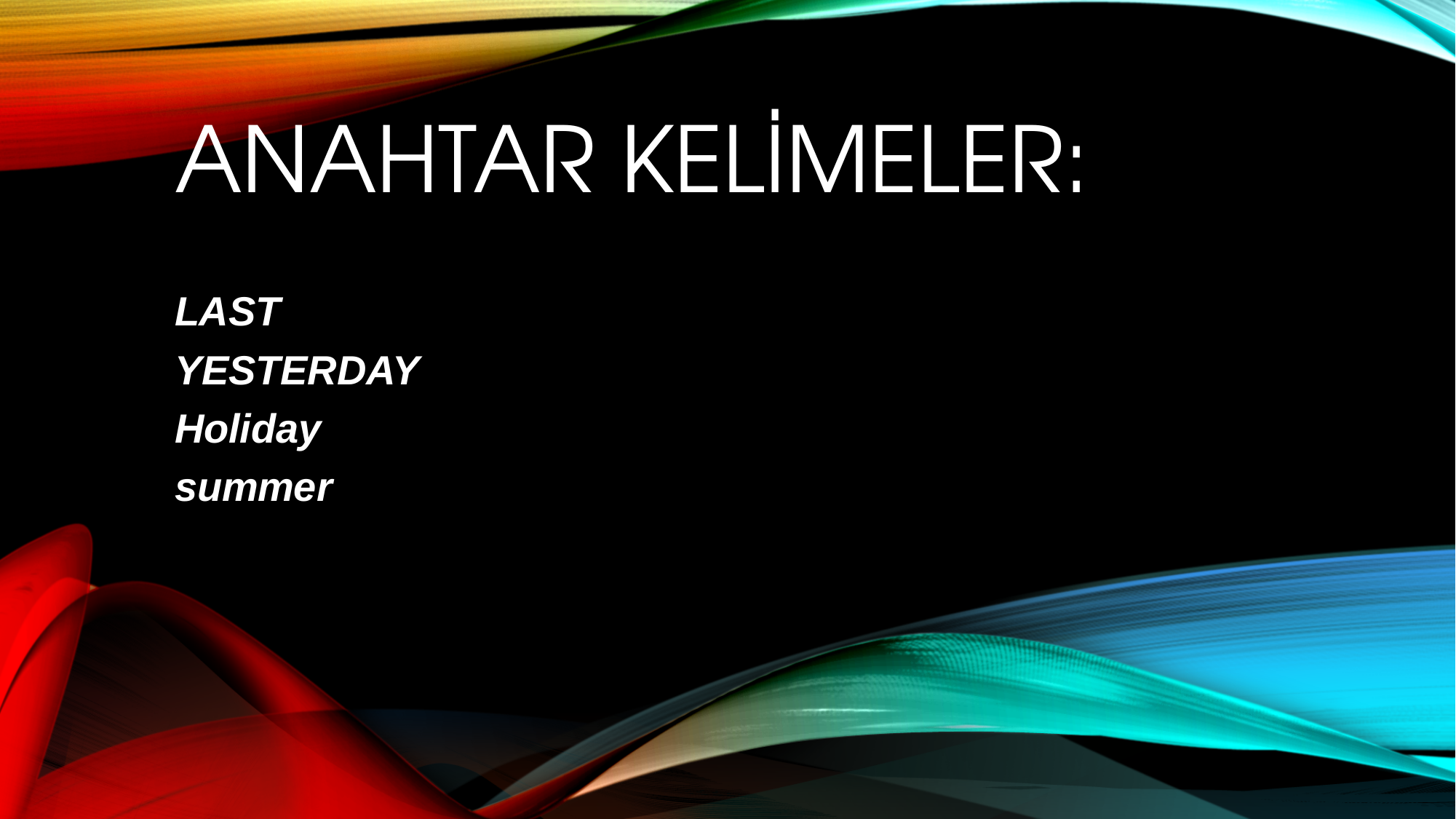

# Anahtar kelİMELER:
LAST
YESTERDAY
Holiday
summer